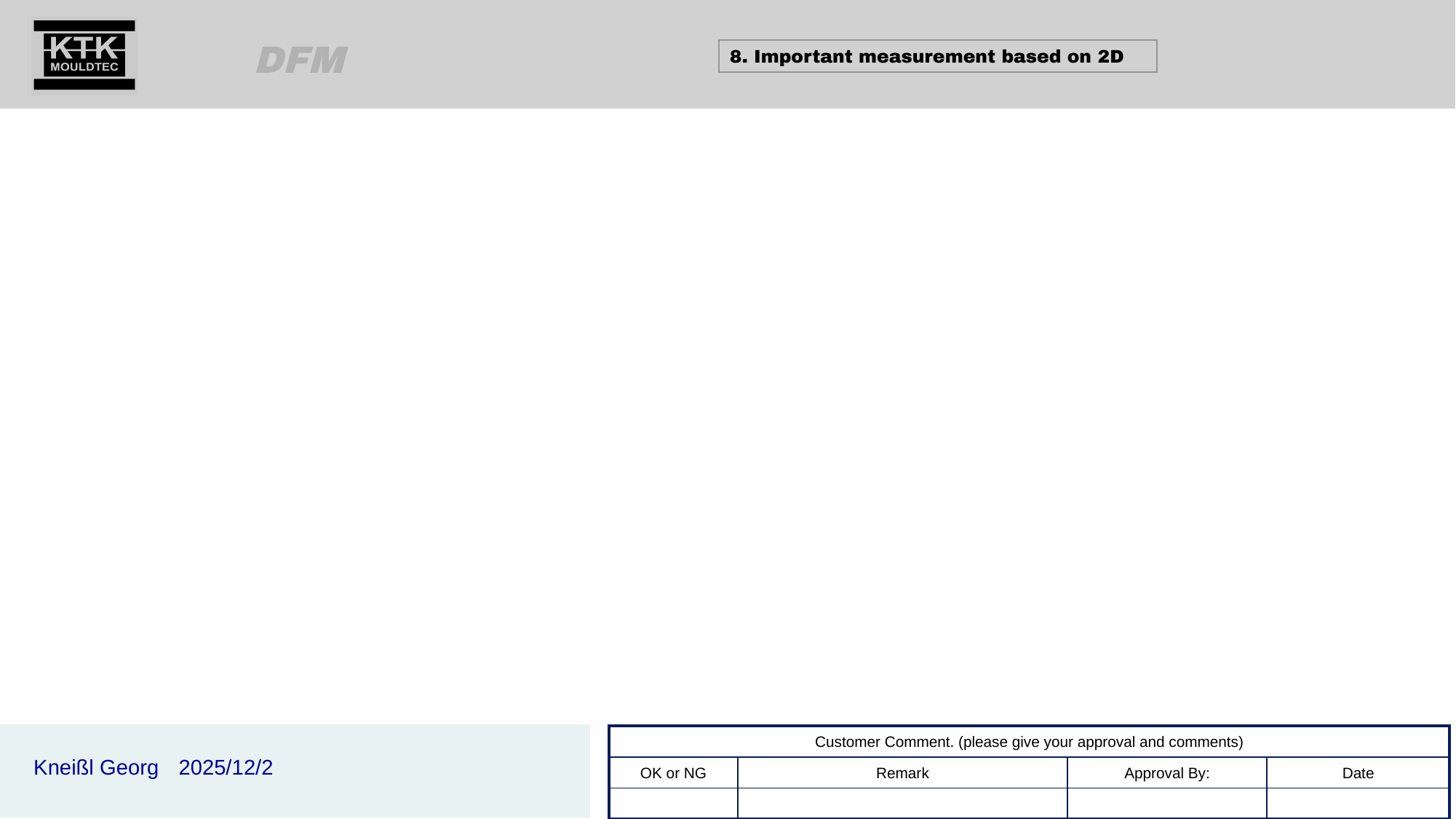

8. Important measurement based on 2D
2025/12/2